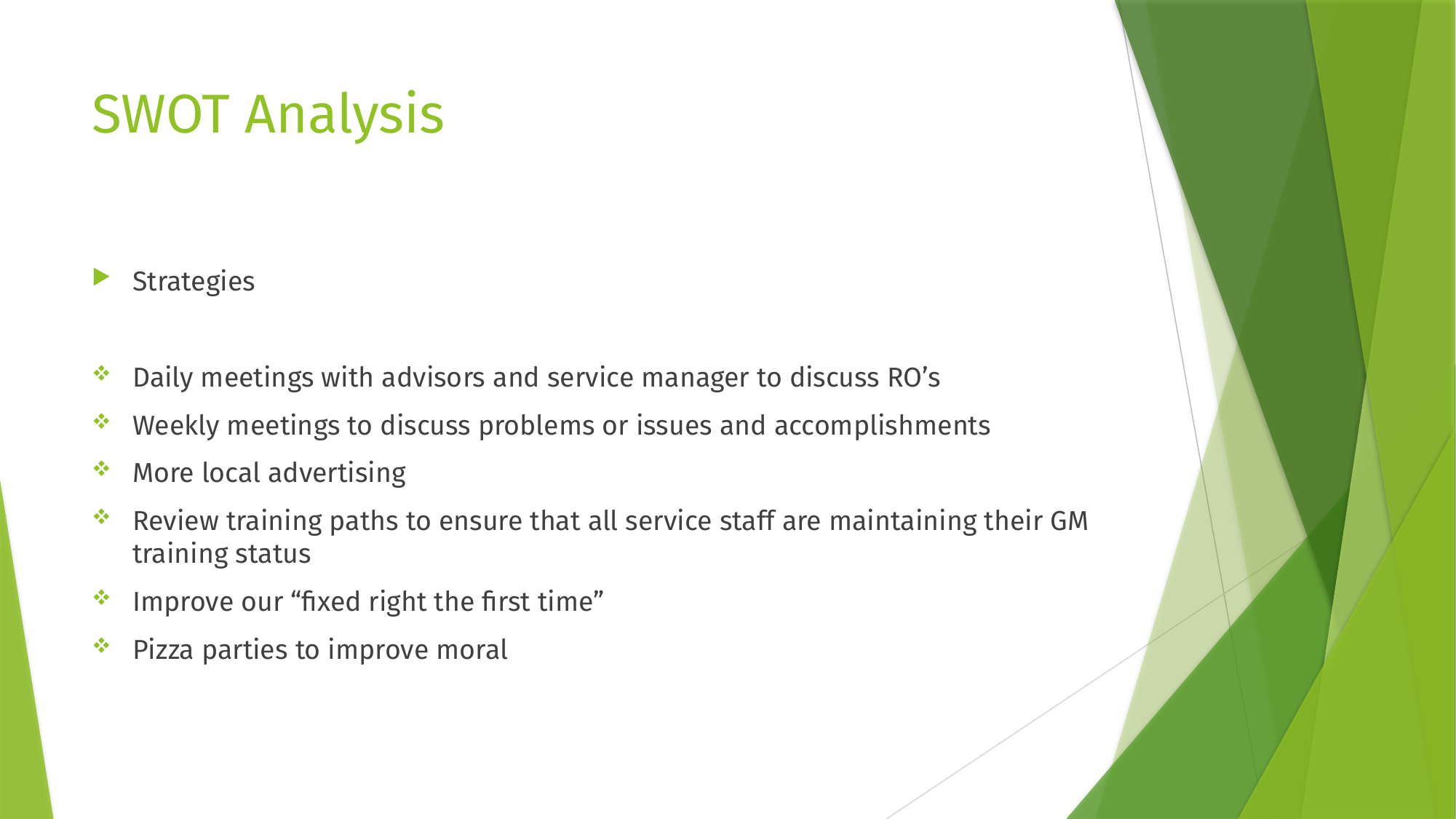

# SWOT Analysis
Strategies

Daily meetings with advisors and service manager to discuss RO’s
Weekly meetings to discuss problems or issues and accomplishments
More local advertising
Review training paths to ensure that all service staff are maintaining their GM training status
Improve our “fixed right the first time”
Pizza parties to improve moral